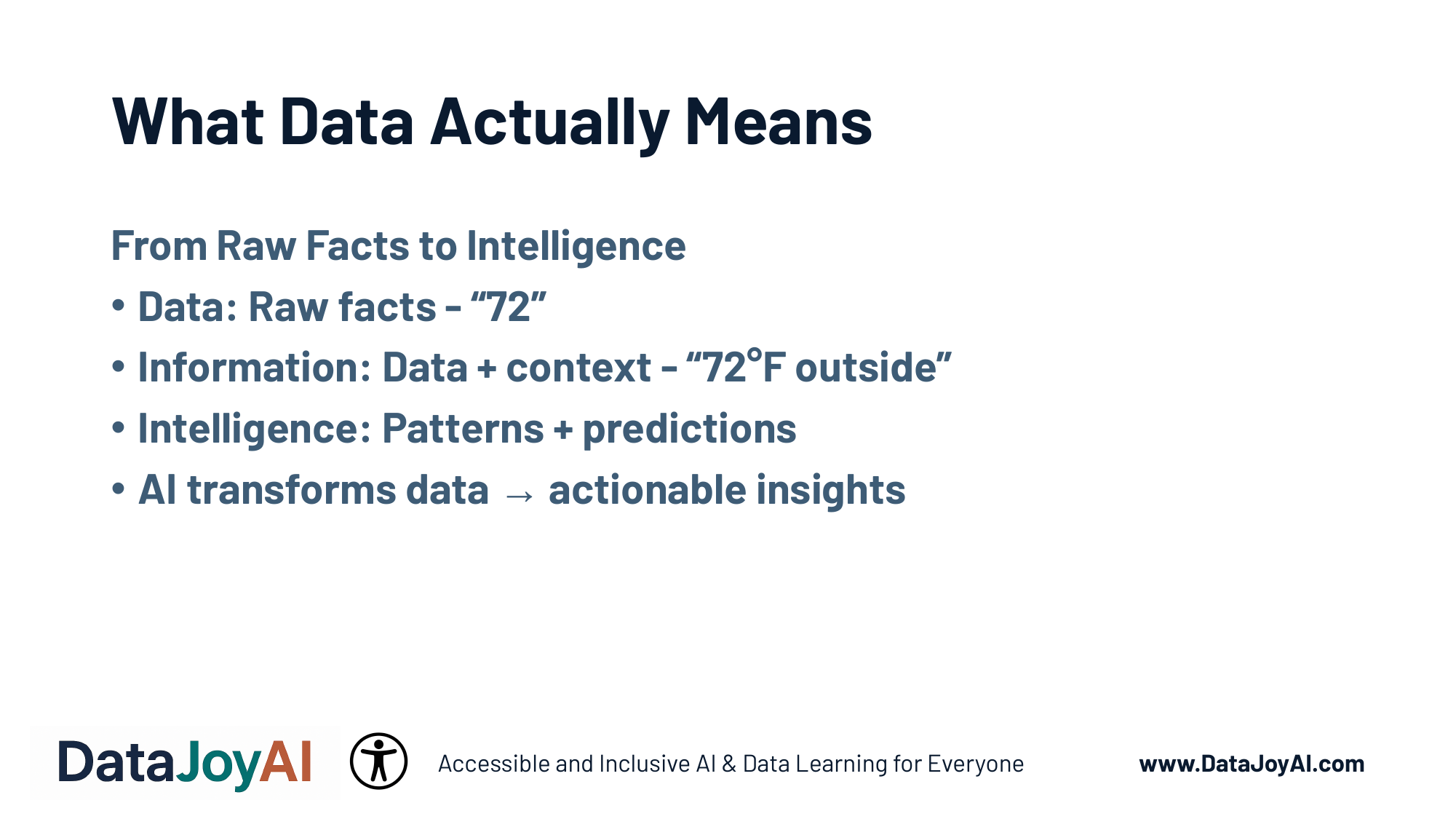

# What Data Actually Means
From Raw Facts to Intelligence
Data: Raw facts - “72”
Information: Data + context - “72°F outside”
Intelligence: Patterns + predictions
AI transforms data → actionable insights